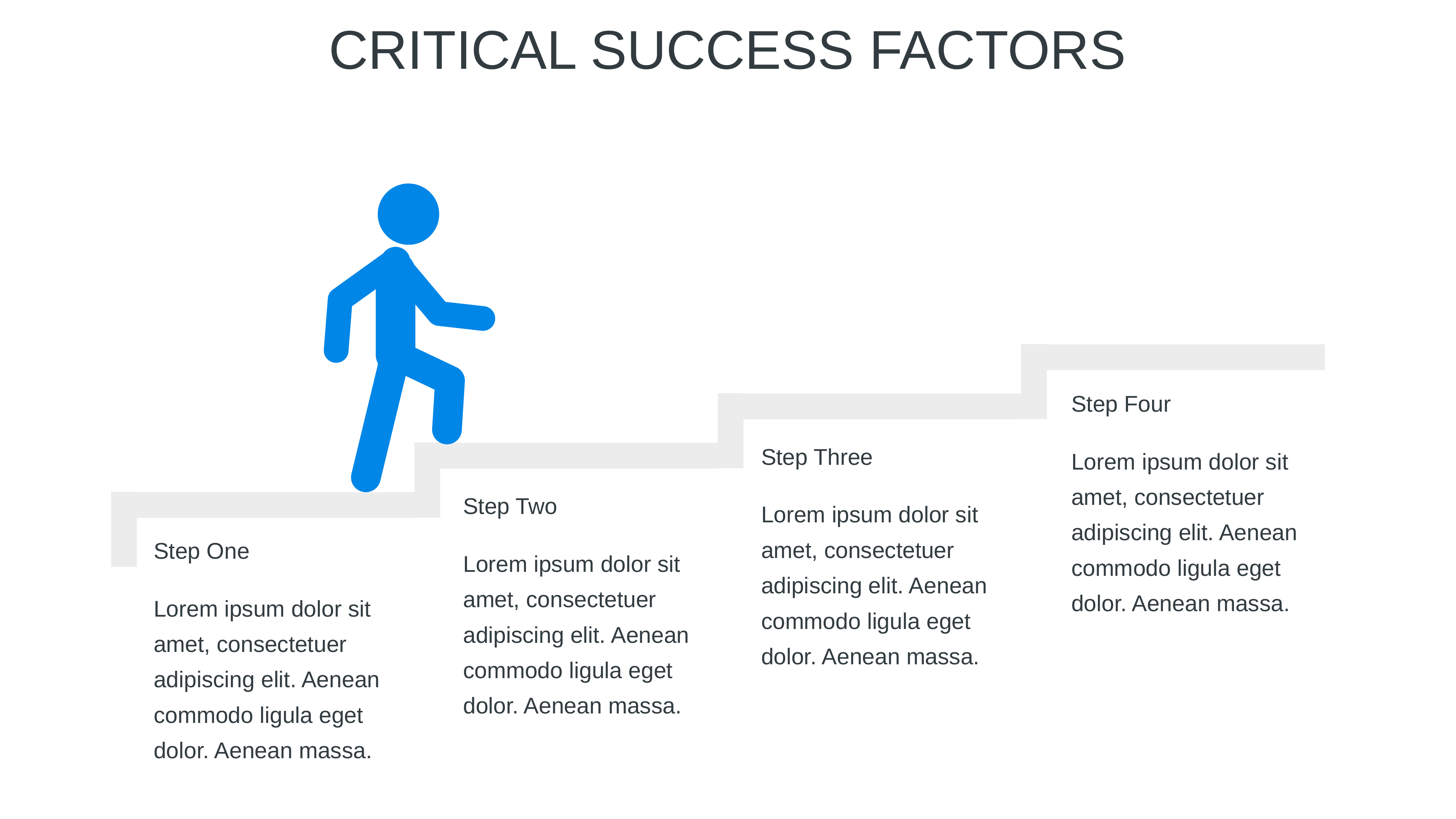

CRITICAL SUCCESS FACTORS

Step Four

Lorem ipsum dolor sit amet, consectetuer adipiscing elit. Aenean commodo ligula eget dolor. Aenean massa.

Step Three

Lorem ipsum dolor sit amet, consectetuer adipiscing elit. Aenean commodo ligula eget dolor. Aenean massa.

Step Two

Lorem ipsum dolor sit amet, consectetuer adipiscing elit. Aenean commodo ligula eget dolor. Aenean massa.
Step One
Lorem ipsum dolor sit amet, consectetuer adipiscing elit. Aenean commodo ligula eget dolor. Aenean massa.